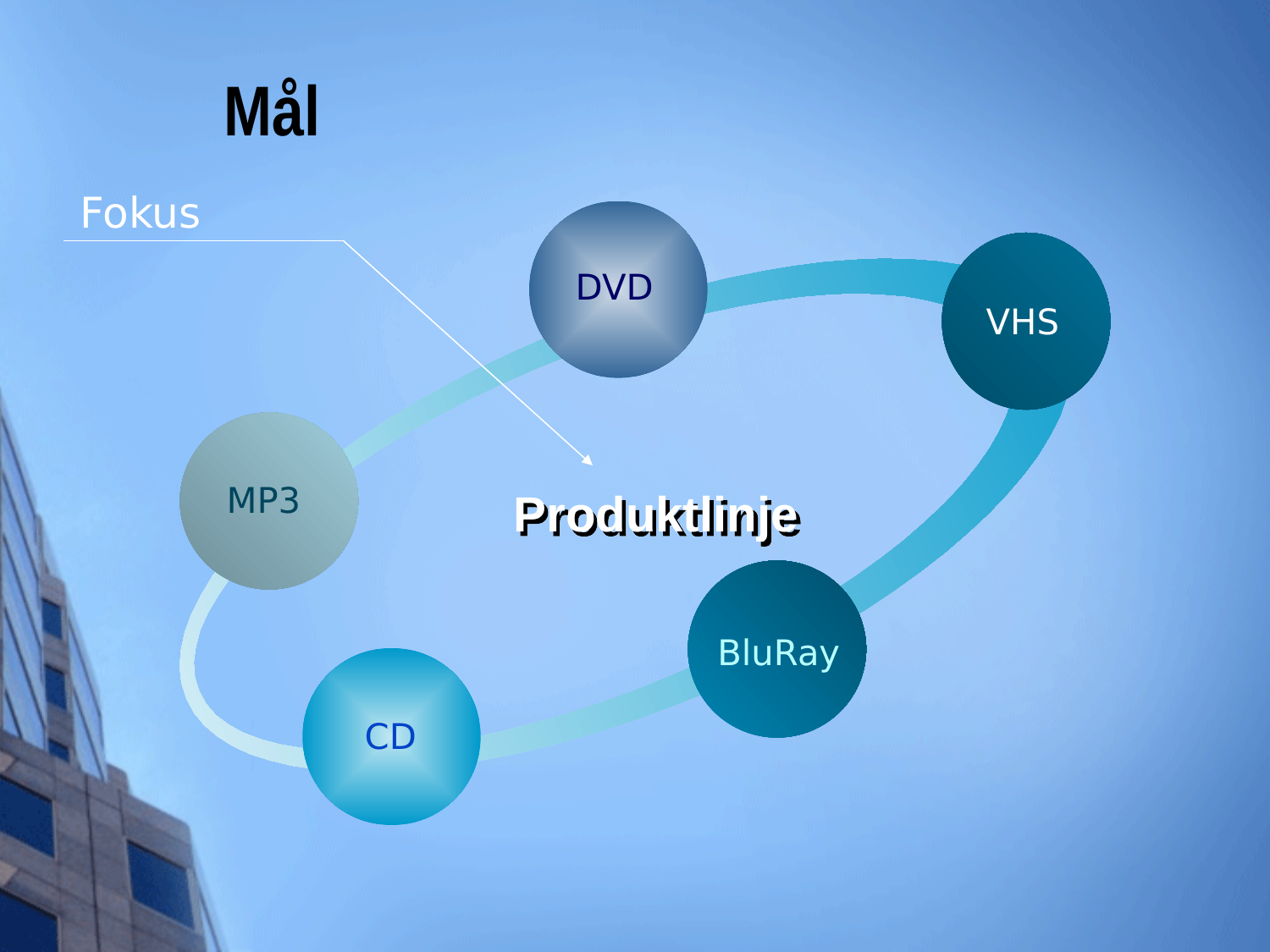

# Mål
Fokus

DVD
VHS

MP3
Produktlinje

BluRay

CD